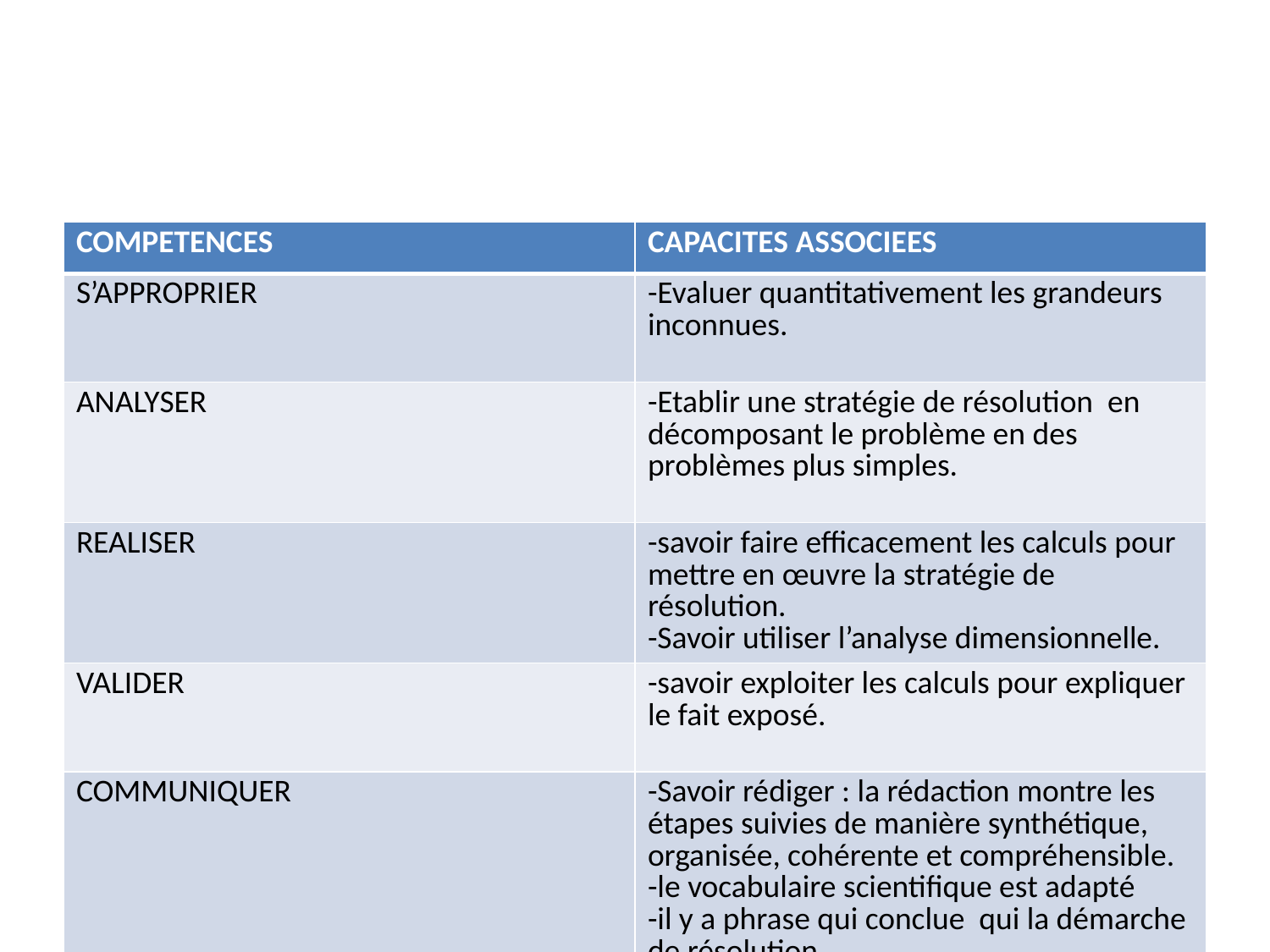

#
| COMPETENCES | CAPACITES ASSOCIEES |
| --- | --- |
| S’APPROPRIER | -Evaluer quantitativement les grandeurs inconnues. |
| ANALYSER | -Etablir une stratégie de résolution en décomposant le problème en des problèmes plus simples. |
| REALISER | -savoir faire efficacement les calculs pour mettre en œuvre la stratégie de résolution. -Savoir utiliser l’analyse dimensionnelle. |
| VALIDER | -savoir exploiter les calculs pour expliquer le fait exposé. |
| COMMUNIQUER | -Savoir rédiger : la rédaction montre les étapes suivies de manière synthétique, organisée, cohérente et compréhensible. -le vocabulaire scientifique est adapté -il y a phrase qui conclue qui la démarche de résolution. |